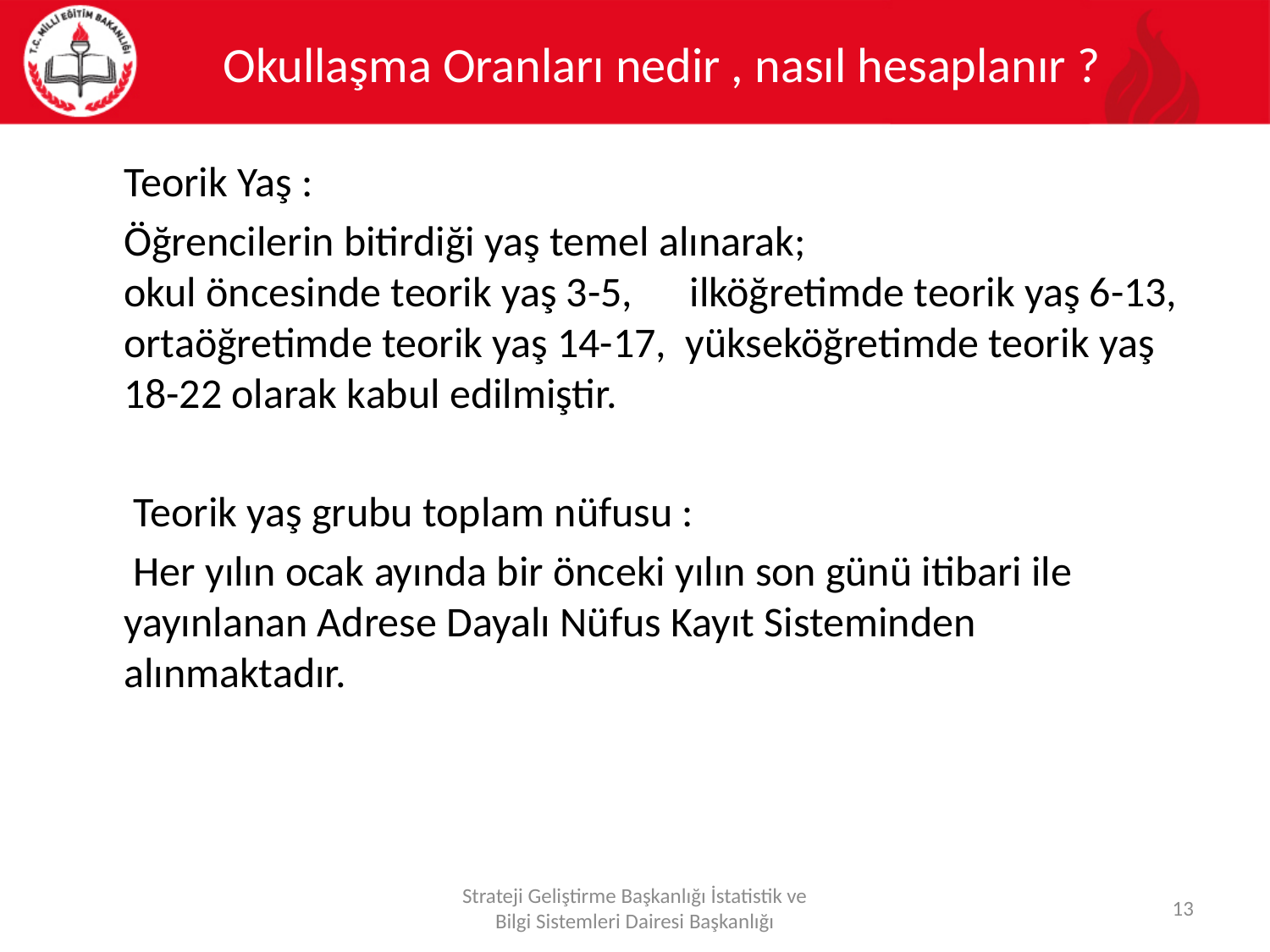

Okullaşma Oranları nedir , nasıl hesaplanır ?
     Teorik Yaş :
     Öğrencilerin bitirdiği yaş temel alınarak;                                  okul öncesinde teorik yaş 3-5,      ilköğretimde teorik yaş 6-13, ortaöğretimde teorik yaş 14-17,  yükseköğretimde teorik yaş 18-22 olarak kabul edilmiştir.

      Teorik yaş grubu toplam nüfusu :
      Her yılın ocak ayında bir önceki yılın son günü itibari ile yayınlanan Adrese Dayalı Nüfus Kayıt Sisteminden alınmaktadır.

Strateji Geliştirme Başkanlığı İstatistik ve Bilgi Sistemleri Dairesi Başkanlığı
13